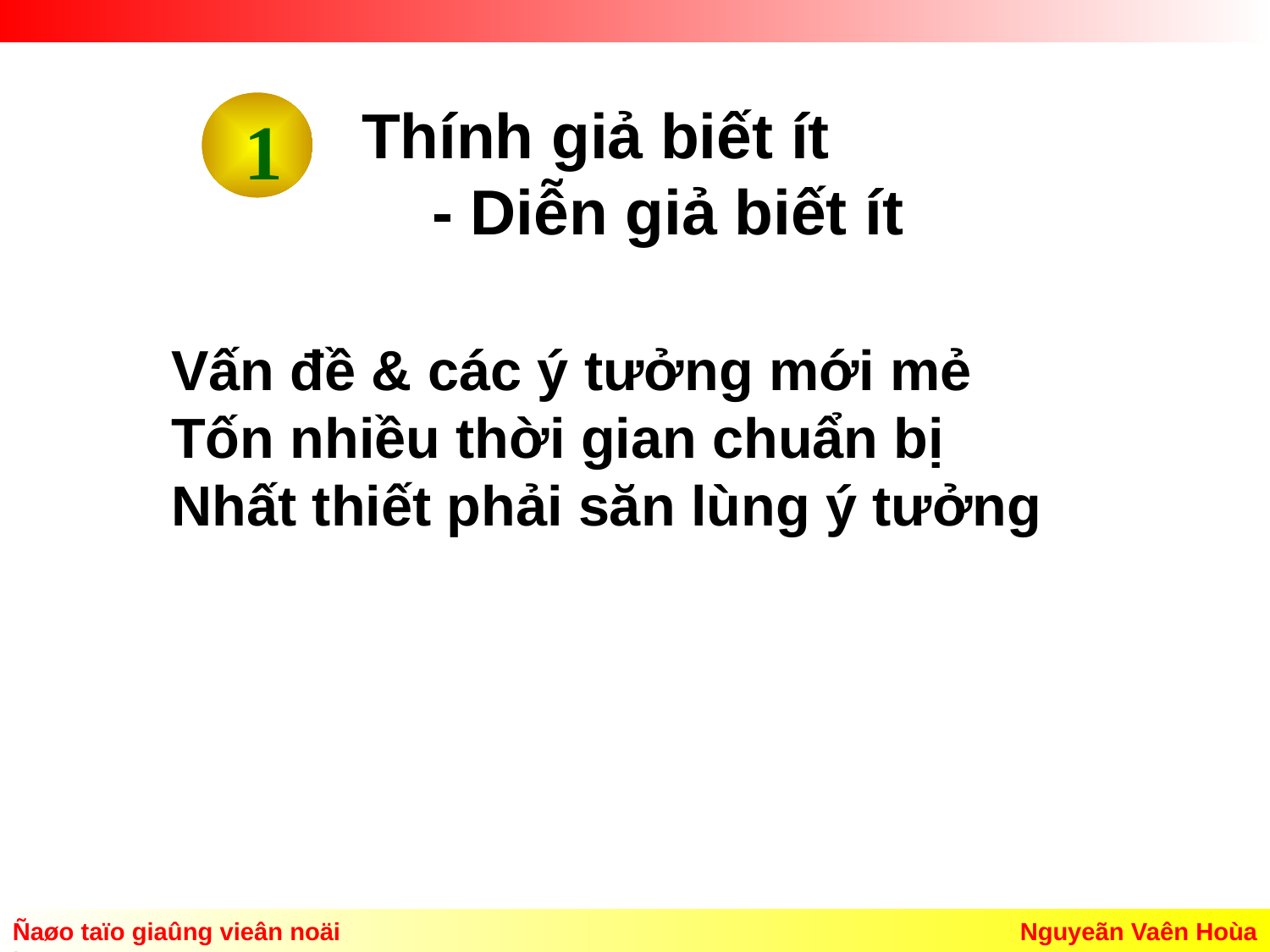

Thính giả biết ít
    - Diễn giả biết ít
 1

Vấn đề & các ý tưởng mới mẻ
Tốn nhiều thời gian chuẩn bị
Nhất thiết phải săn lùng ý tưởng